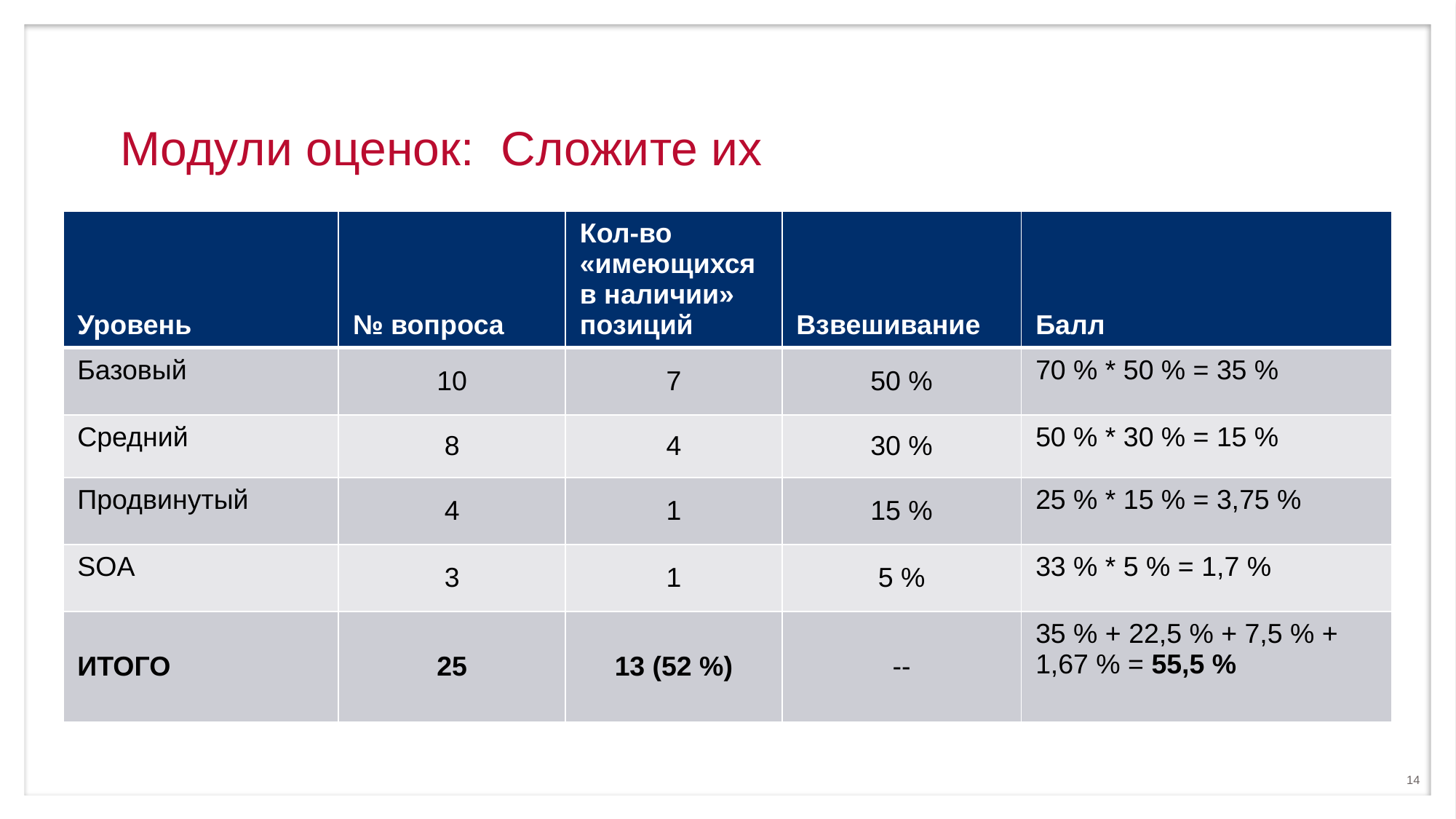

# Модули оценок:  Сложите их

| Уровень | № вопроса | Кол-во «имеющихся в наличии» позиций | Взвешивание | Балл |
| --- | --- | --- | --- | --- |
| Базовый | 10 | 7 | 50 % | 70 % \* 50 % = 35 % |
| Средний | 8 | 4 | 30 % | 50 % \* 30 % = 15 % |
| Продвинутый | 4 | 1 | 15 % | 25 % \* 15 % = 3,75 % |
| SOA | 3 | 1 | 5 % | 33 % \* 5 % = 1,7 % |
| ИТОГО | 25 | 13 (52 %) | -- | 35 % + 22,5 % + 7,5 % + 1,67 % = 55,5 % |
14